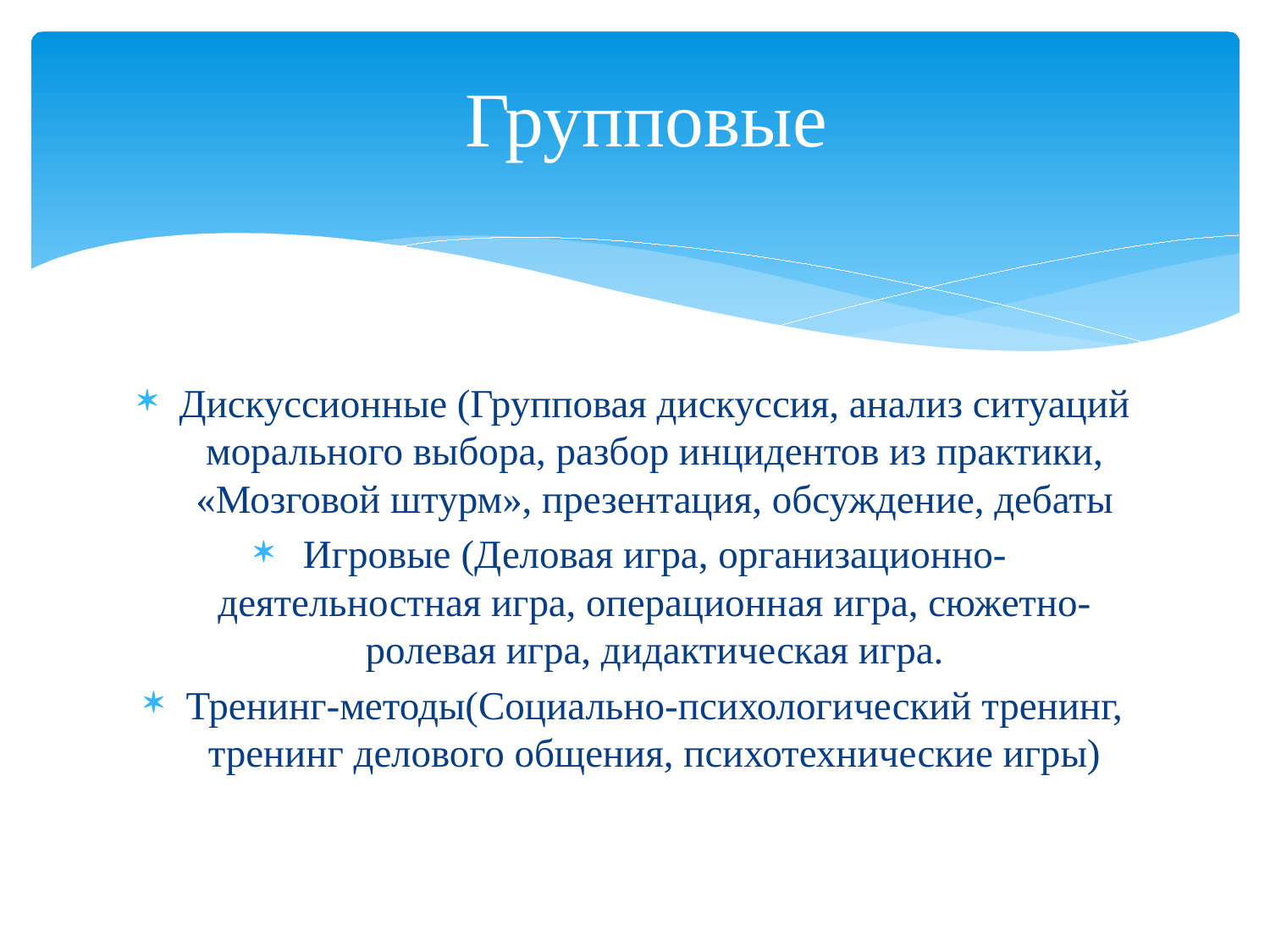

# Групповые
Дискуссионные (Групповая дискуссия, анализ ситуаций морального выбора, разбор инцидентов из практики, «Мозговой штурм», презентация, обсуждение, дебаты
Игровые (Деловая игра, организационно-деятельностная игра, операционная игра, сюжетно-ролевая игра, дидактическая игра.
Тренинг-методы(Социально-психологический тренинг, тренинг делового общения, психотехнические игры)